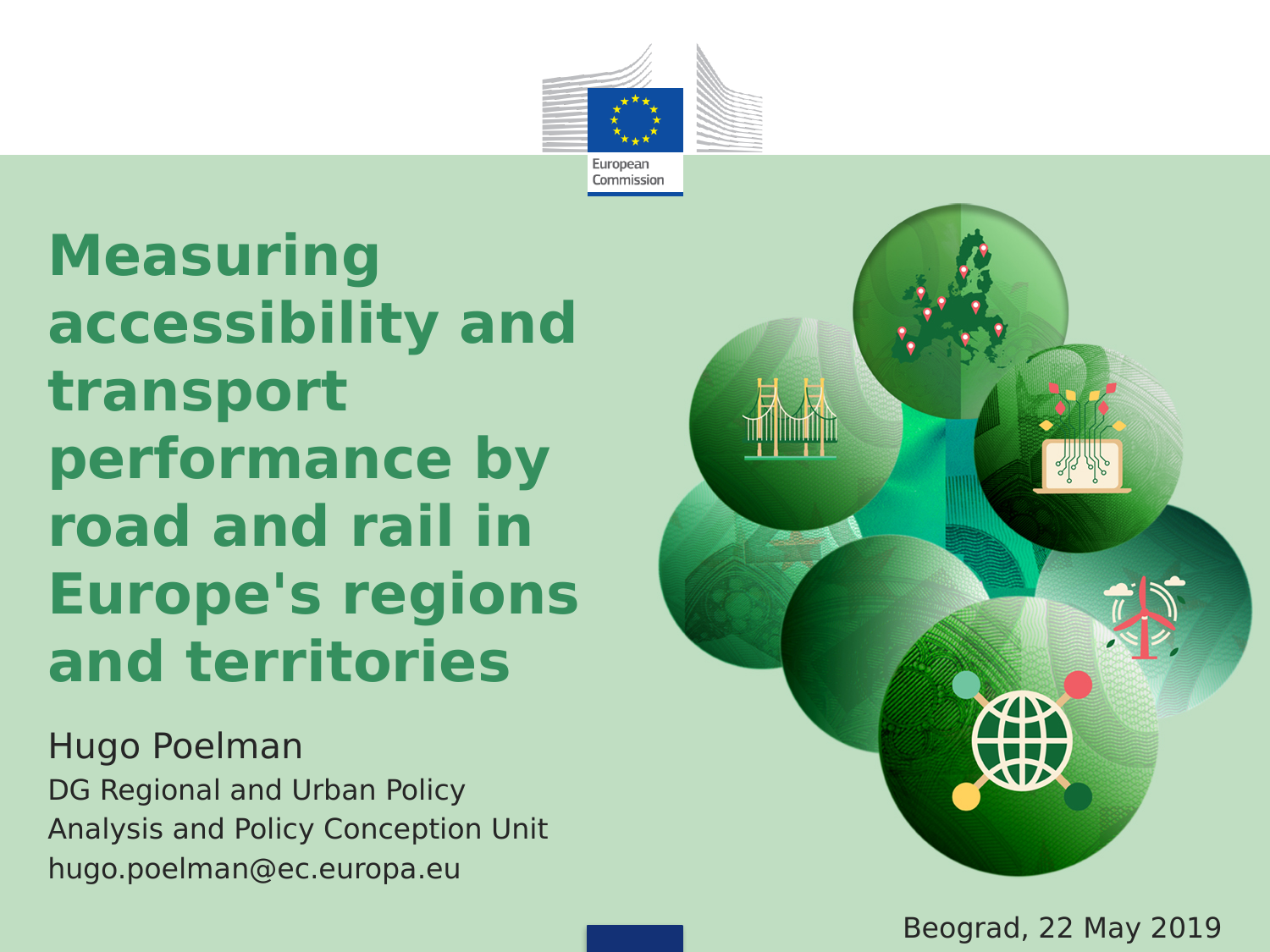

# Measuring accessibility and transport performance by road and rail in Europe's regions and territories
Hugo Poelman
DG Regional and Urban Policy
Analysis and Policy Conception Unit
hugo.poelman@ec.europa.eu
Beograd, 22 May 2019